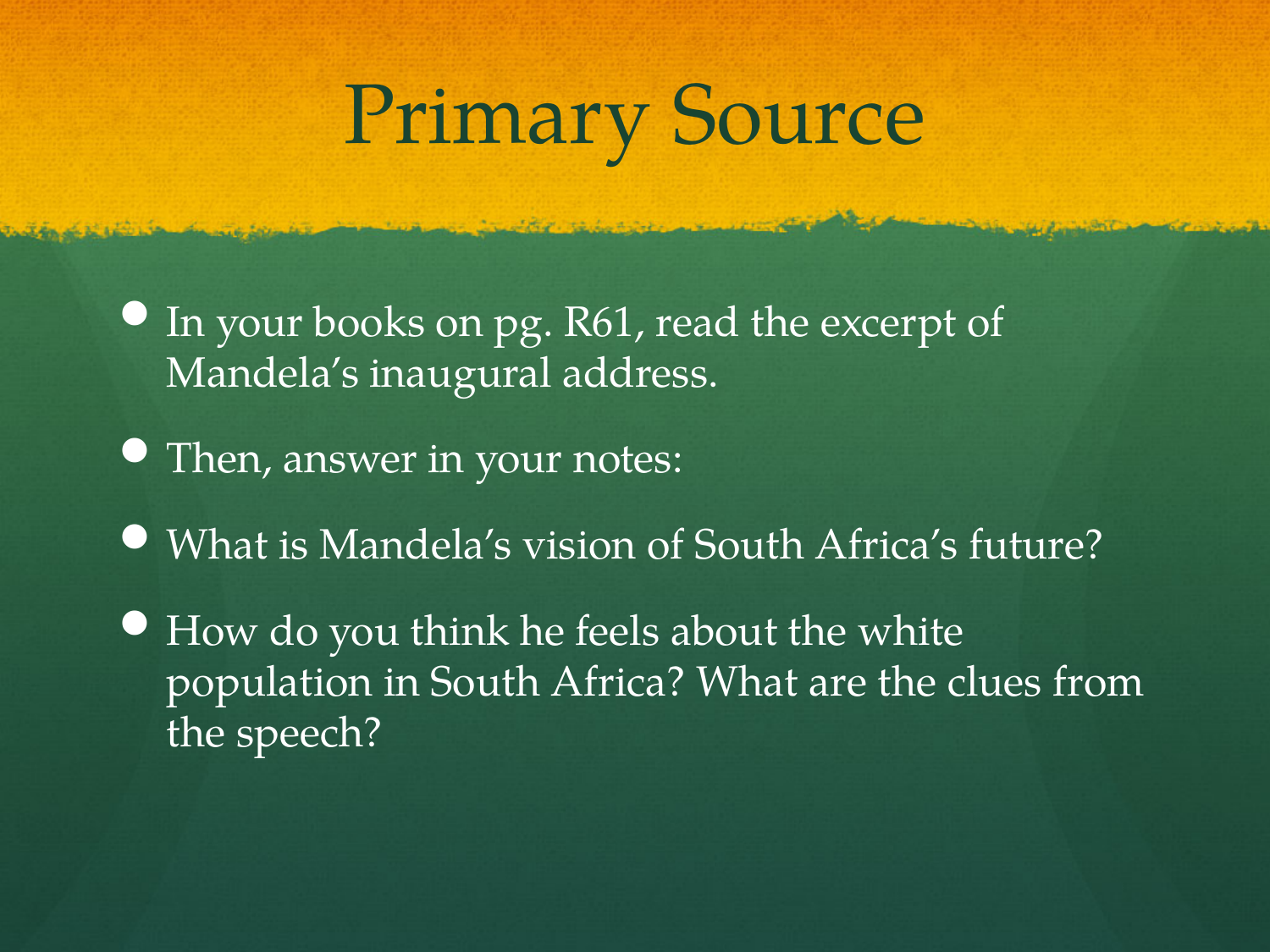

# Primary Source
In your books on pg. R61, read the excerpt of Mandela’s inaugural address.
Then, answer in your notes:
What is Mandela’s vision of South Africa’s future?
How do you think he feels about the white population in South Africa? What are the clues from the speech?